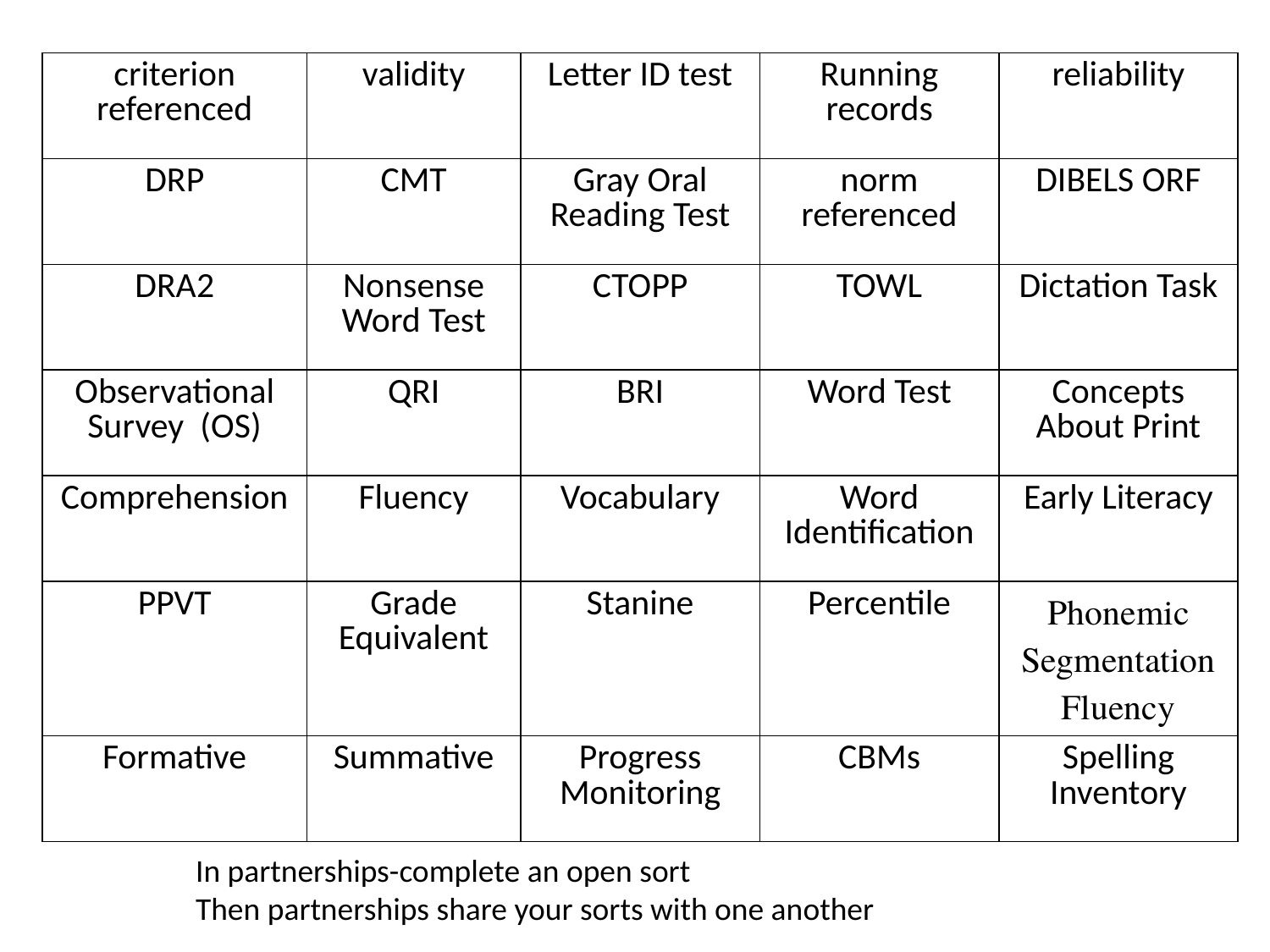

| criterion referenced | validity | Letter ID test | Running records | reliability |
| --- | --- | --- | --- | --- |
| DRP | CMT | Gray Oral Reading Test | norm referenced | DIBELS ORF |
| DRA2 | Nonsense Word Test | CTOPP | TOWL | Dictation Task |
| Observational Survey (OS) | QRI | BRI | Word Test | Concepts About Print |
| Comprehension | Fluency | Vocabulary | Word Identification | Early Literacy |
| PPVT | Grade Equivalent | Stanine | Percentile | Phonemic Segmentation Fluency |
| Formative | Summative | Progress Monitoring | CBMs | Spelling Inventory |
In partnerships-complete an open sort
Then partnerships share your sorts with one another